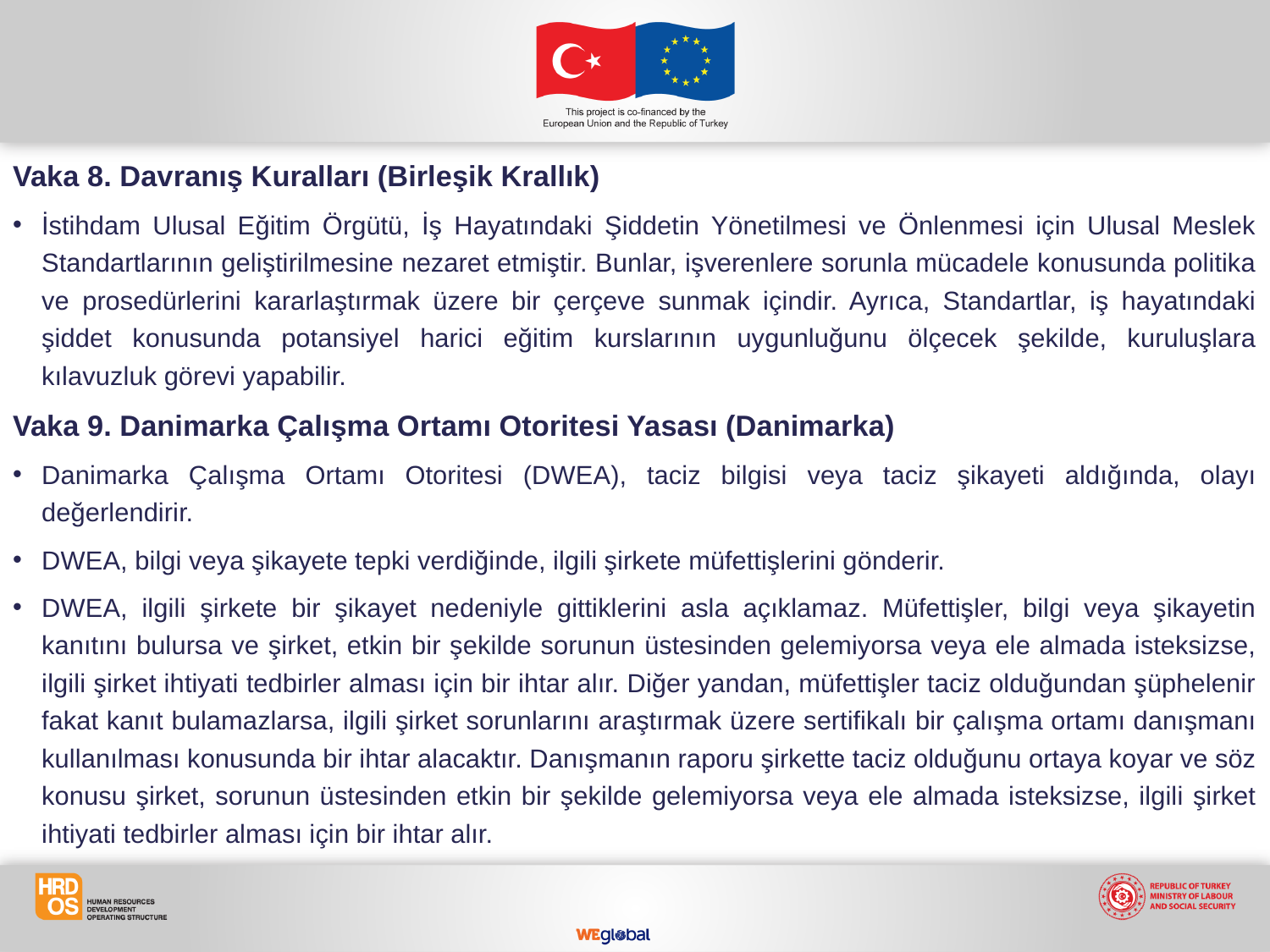

Vaka 8. Davranış Kuralları (Birleşik Krallık)
İstihdam Ulusal Eğitim Örgütü, İş Hayatındaki Şiddetin Yönetilmesi ve Önlenmesi için Ulusal Meslek Standartlarının geliştirilmesine nezaret etmiştir. Bunlar, işverenlere sorunla mücadele konusunda politika ve prosedürlerini kararlaştırmak üzere bir çerçeve sunmak içindir. Ayrıca, Standartlar, iş hayatındaki şiddet konusunda potansiyel harici eğitim kurslarının uygunluğunu ölçecek şekilde, kuruluşlara kılavuzluk görevi yapabilir.
Vaka 9. Danimarka Çalışma Ortamı Otoritesi Yasası (Danimarka)
Danimarka Çalışma Ortamı Otoritesi (DWEA), taciz bilgisi veya taciz şikayeti aldığında, olayı değerlendirir.
DWEA, bilgi veya şikayete tepki verdiğinde, ilgili şirkete müfettişlerini gönderir.
DWEA, ilgili şirkete bir şikayet nedeniyle gittiklerini asla açıklamaz. Müfettişler, bilgi veya şikayetin kanıtını bulursa ve şirket, etkin bir şekilde sorunun üstesinden gelemiyorsa veya ele almada isteksizse, ilgili şirket ihtiyati tedbirler alması için bir ihtar alır. Diğer yandan, müfettişler taciz olduğundan şüphelenir fakat kanıt bulamazlarsa, ilgili şirket sorunlarını araştırmak üzere sertifikalı bir çalışma ortamı danışmanı kullanılması konusunda bir ihtar alacaktır. Danışmanın raporu şirkette taciz olduğunu ortaya koyar ve söz konusu şirket, sorunun üstesinden etkin bir şekilde gelemiyorsa veya ele almada isteksizse, ilgili şirket ihtiyati tedbirler alması için bir ihtar alır.